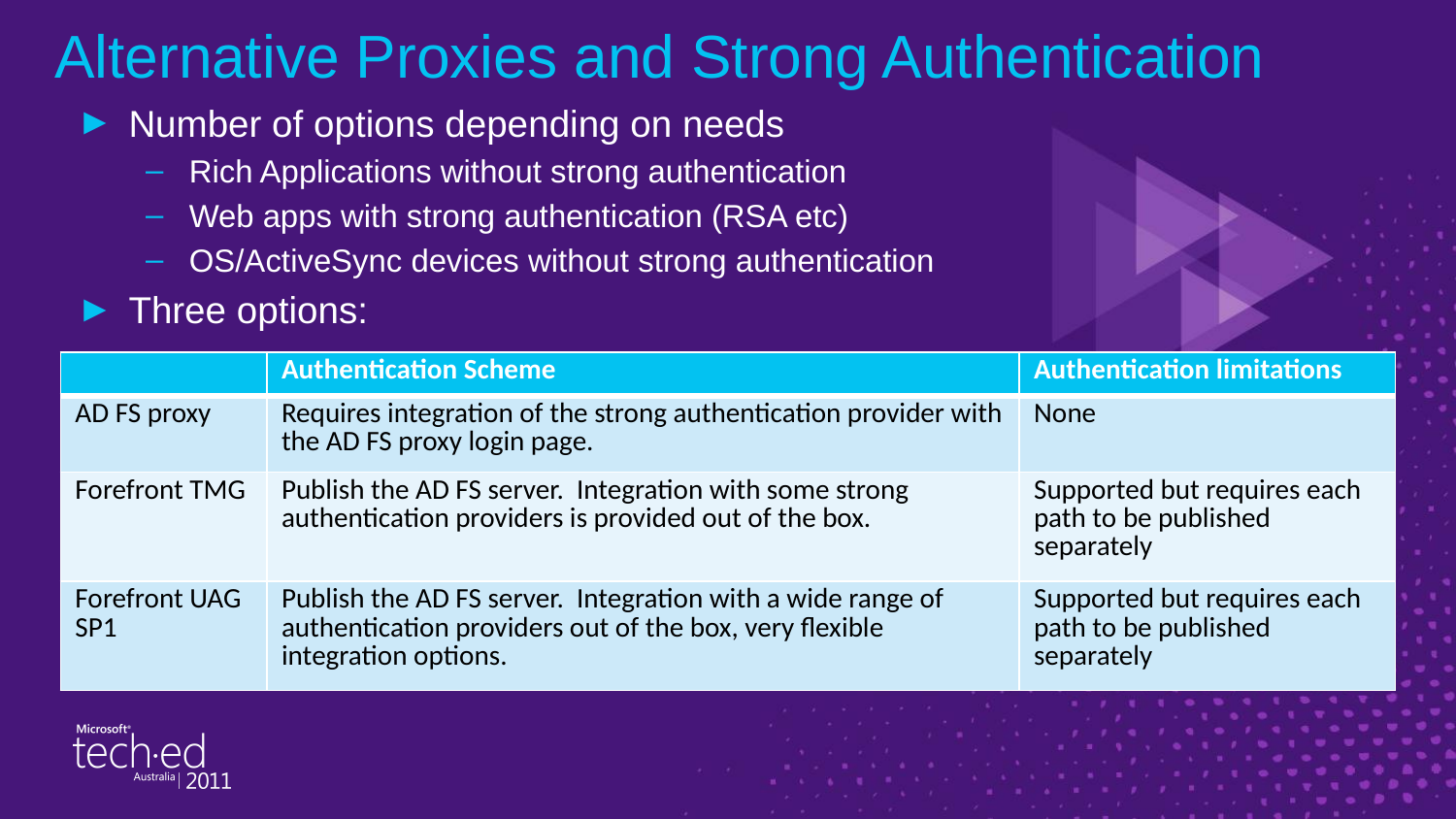

# Alternative Proxies and Strong Authentication
Number of options depending on needs
Rich Applications without strong authentication
Web apps with strong authentication (RSA etc)
OS/ActiveSync devices without strong authentication
Three options:
|  | Authentication Scheme | Authentication limitations |
| --- | --- | --- |
| AD FS proxy | Requires integration of the strong authentication provider with the AD FS proxy login page. | None |
| Forefront TMG | Publish the AD FS server. Integration with some strong authentication providers is provided out of the box. | Supported but requires each path to be published separately |
| Forefront UAG SP1 | Publish the AD FS server. Integration with a wide range of authentication providers out of the box, very flexible integration options. | Supported but requires each path to be published separately |